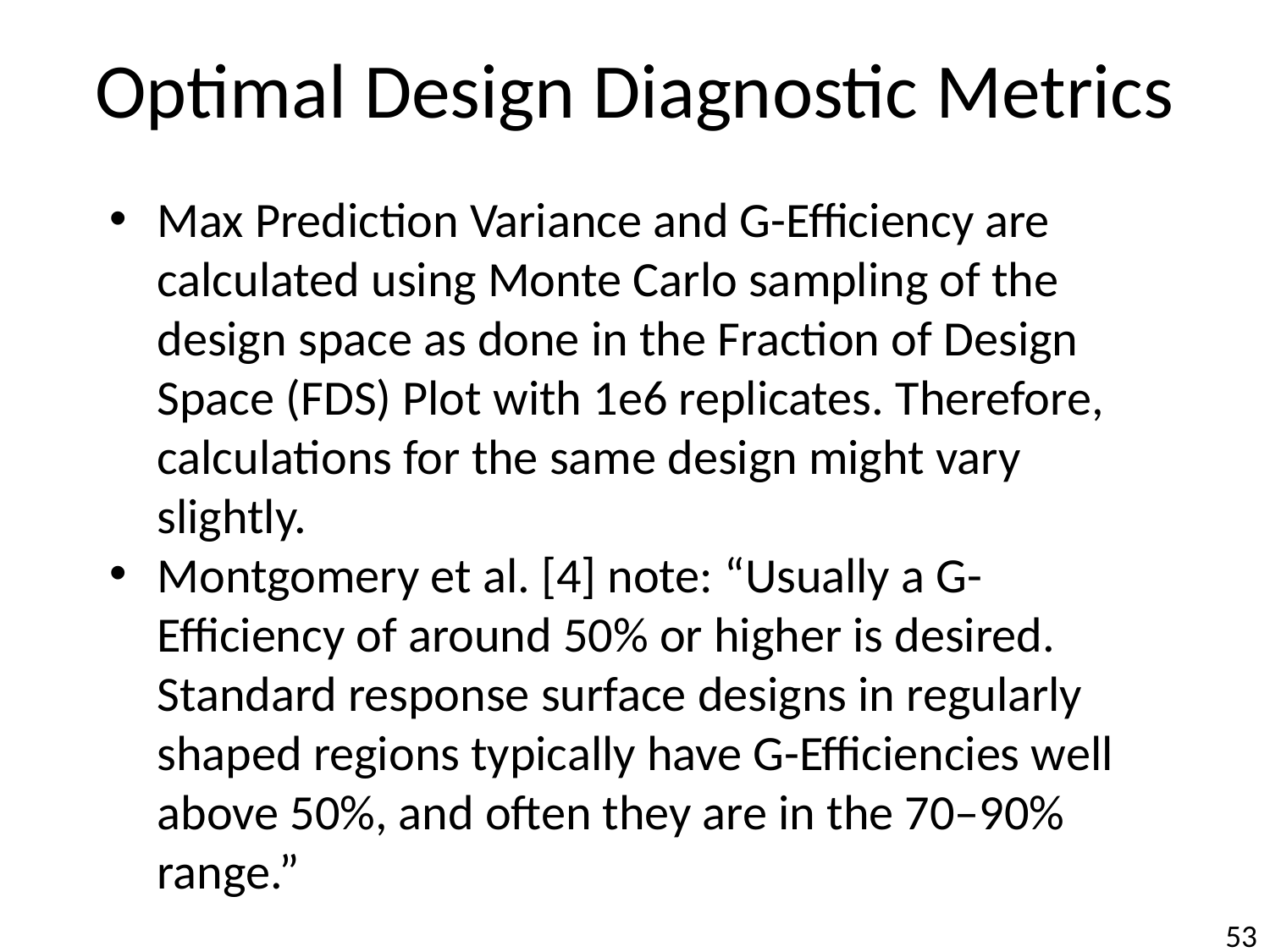

# Optimal Design Diagnostic Metrics
Max Prediction Variance and G-Efficiency are calculated using Monte Carlo sampling of the design space as done in the Fraction of Design Space (FDS) Plot with 1e6 replicates. Therefore, calculations for the same design might vary slightly.
Montgomery et al. ‎[4] note: “Usually a G-Efficiency of around 50% or higher is desired. Standard response surface designs in regularly shaped regions typically have G-Efficiencies well above 50%, and often they are in the 70–90% range.”